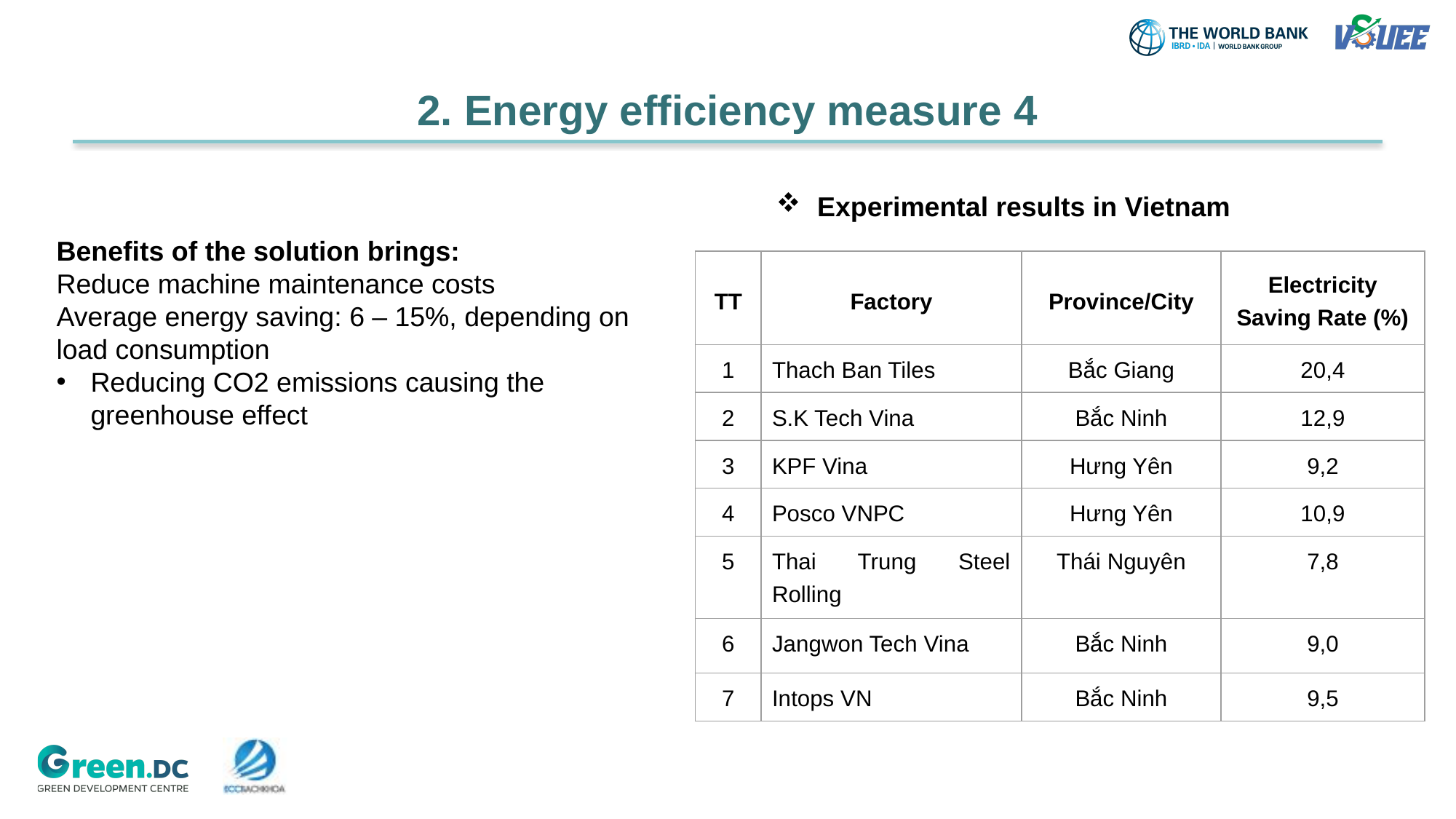

2. Energy efficiency measure 4
Experimental results in Vietnam
Benefits of the solution brings:
Reduce machine maintenance costs
Average energy saving: 6 – 15%, depending on load consumption
Reducing CO2 emissions causing the greenhouse effect
| TT | Factory | Province/City | Electricity Saving Rate (%) |
| --- | --- | --- | --- |
| 1 | Thach Ban Tiles | Bắc Giang | 20,4 |
| 2 | S.K Tech Vina | Bắc Ninh | 12,9 |
| 3 | KPF Vina | Hưng Yên | 9,2 |
| 4 | Posco VNPC | Hưng Yên | 10,9 |
| 5 | Thai Trung Steel Rolling | Thái Nguyên | 7,8 |
| 6 | Jangwon Tech Vina | Bắc Ninh | 9,0 |
| 7 | Intops VN | Bắc Ninh | 9,5 |